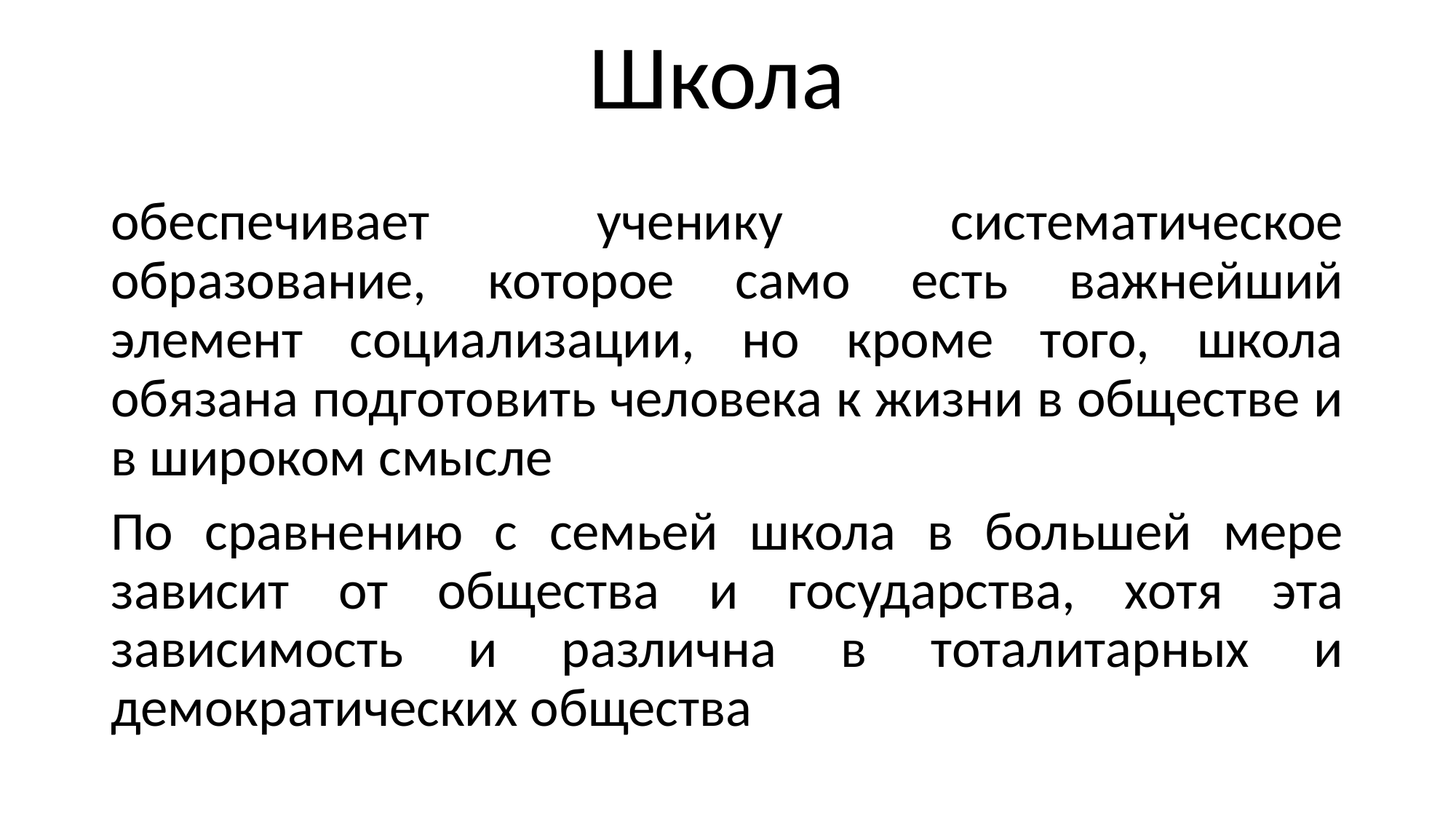

# Школа
обеспечивает ученику систематическое образование, которое само есть важнейший элемент социализации, но кроме того, школа обязана подготовить человека к жизни в обществе и в широком смысле
По сравнению с семьей школа в большей мере зависит от общества и государства, хотя эта зависимость и различна в тоталитарных и демократических общества